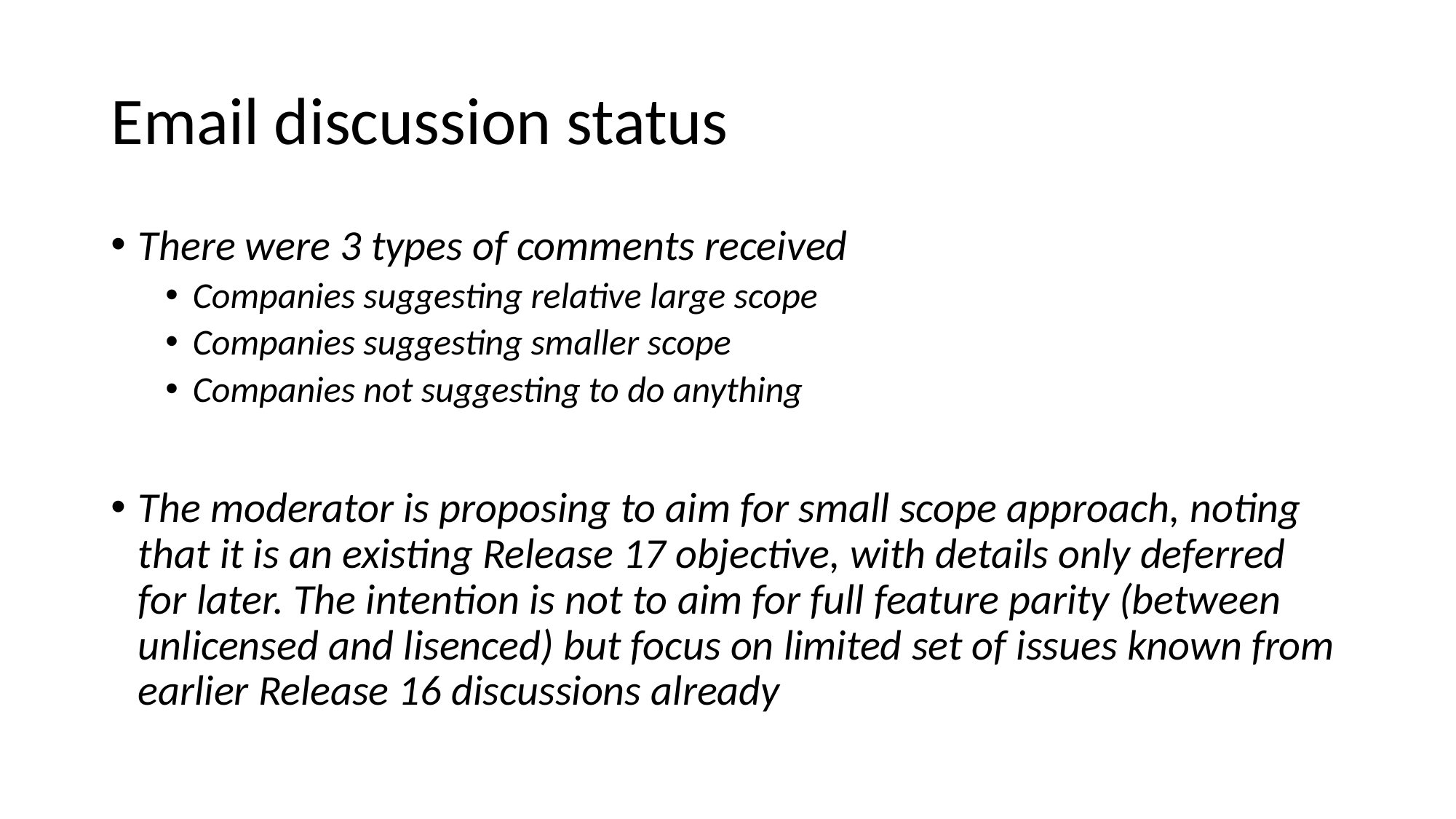

# Email discussion status
There were 3 types of comments received
Companies suggesting relative large scope
Companies suggesting smaller scope
Companies not suggesting to do anything

The moderator is proposing to aim for small scope approach, noting that it is an existing Release 17 objective, with details only deferred for later. The intention is not to aim for full feature parity (between unlicensed and lisenced) but focus on limited set of issues known from earlier Release 16 discussions already